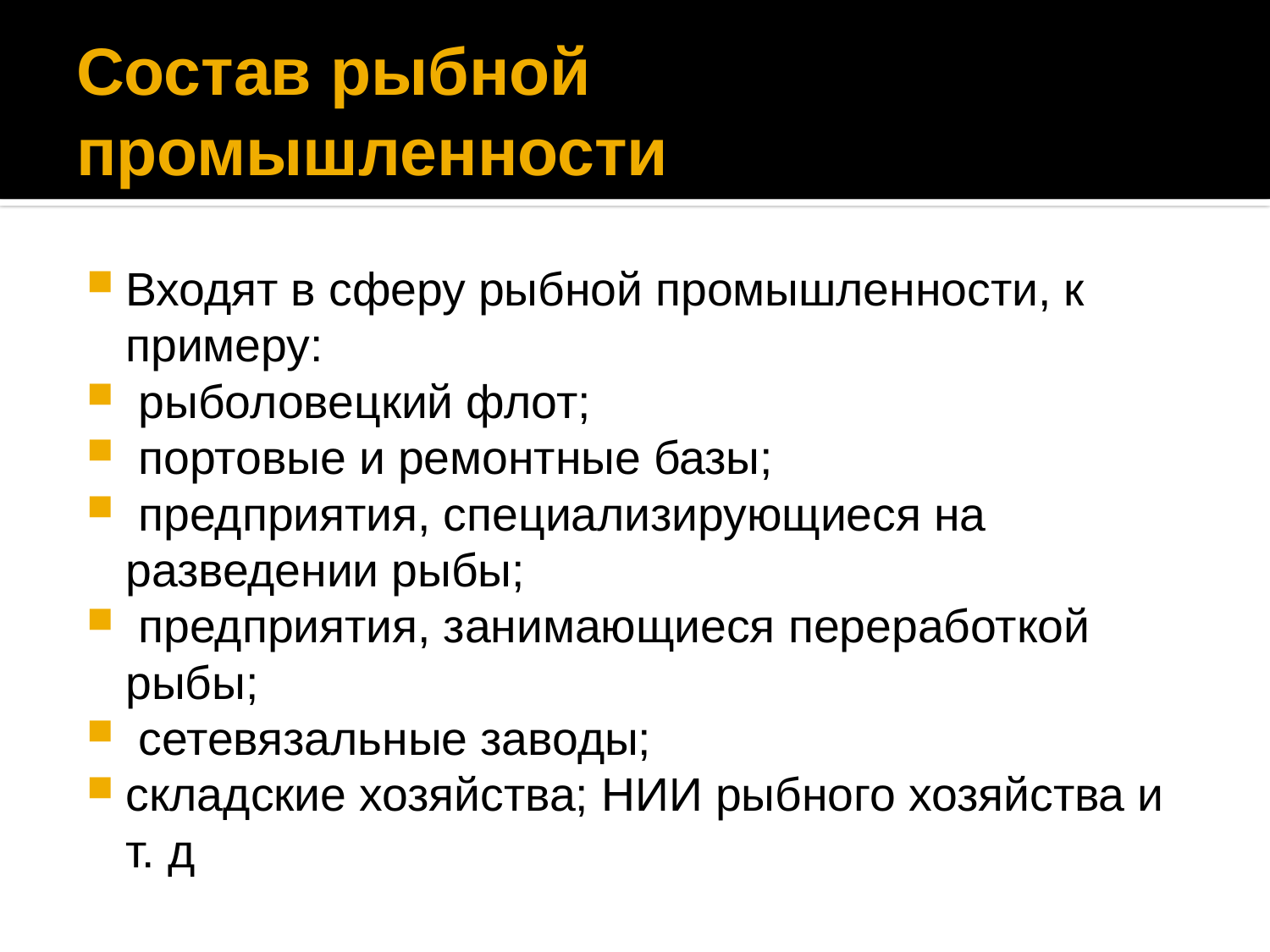

# Состав рыбной промышленности
Входят в сферу рыбной промышленности, к примеру:
 рыболовецкий флот;
 портовые и ремонтные базы;
 предприятия, специализирующиеся на разведении рыбы;
 предприятия, занимающиеся переработкой рыбы;
 сетевязальные заводы;
складские хозяйства; НИИ рыбного хозяйства и т. д